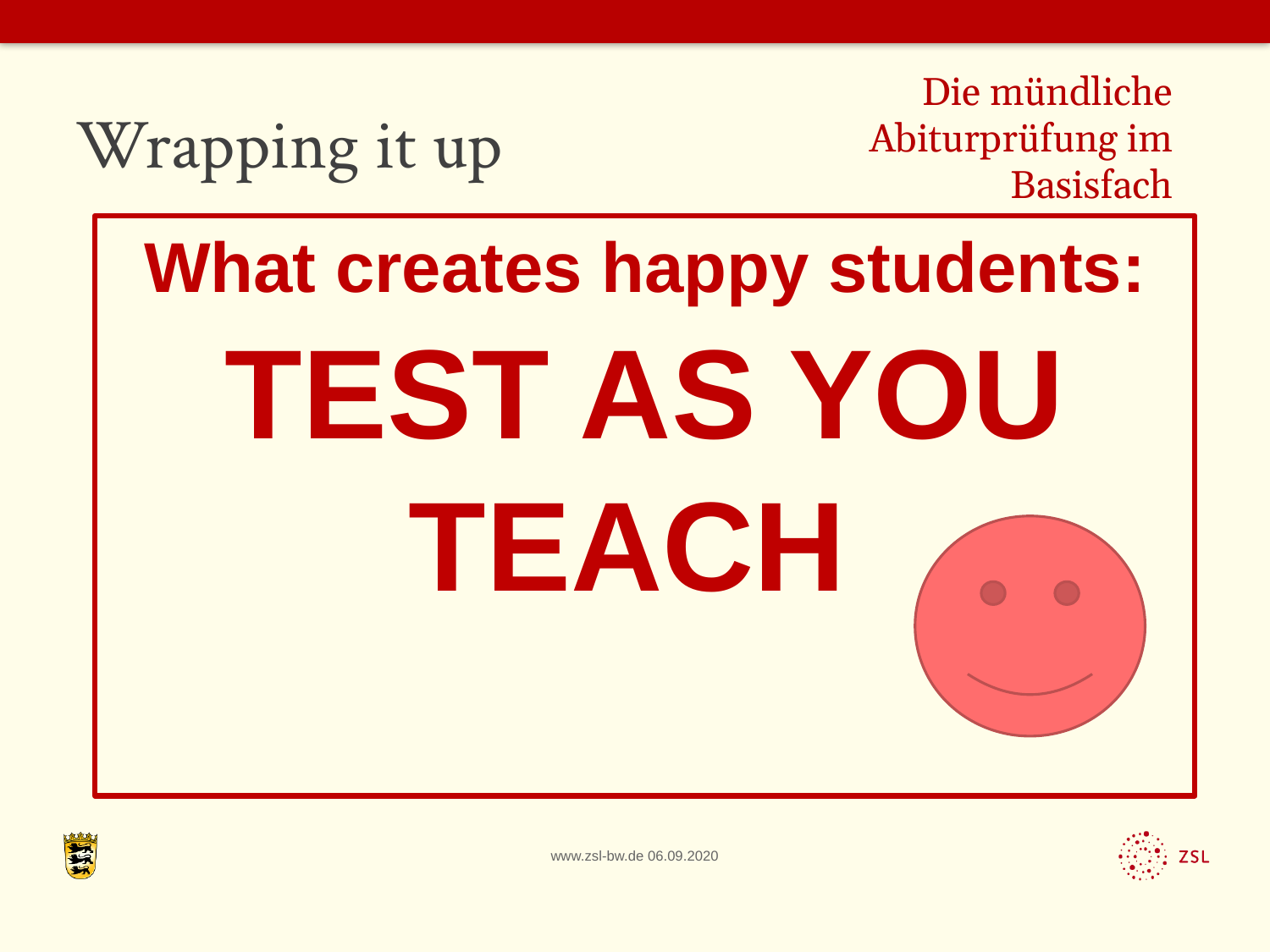

Die mündliche Abiturprüfung im Basisfach
# Wrapping it up
What creates happy students:
TEST AS YOU TEACH